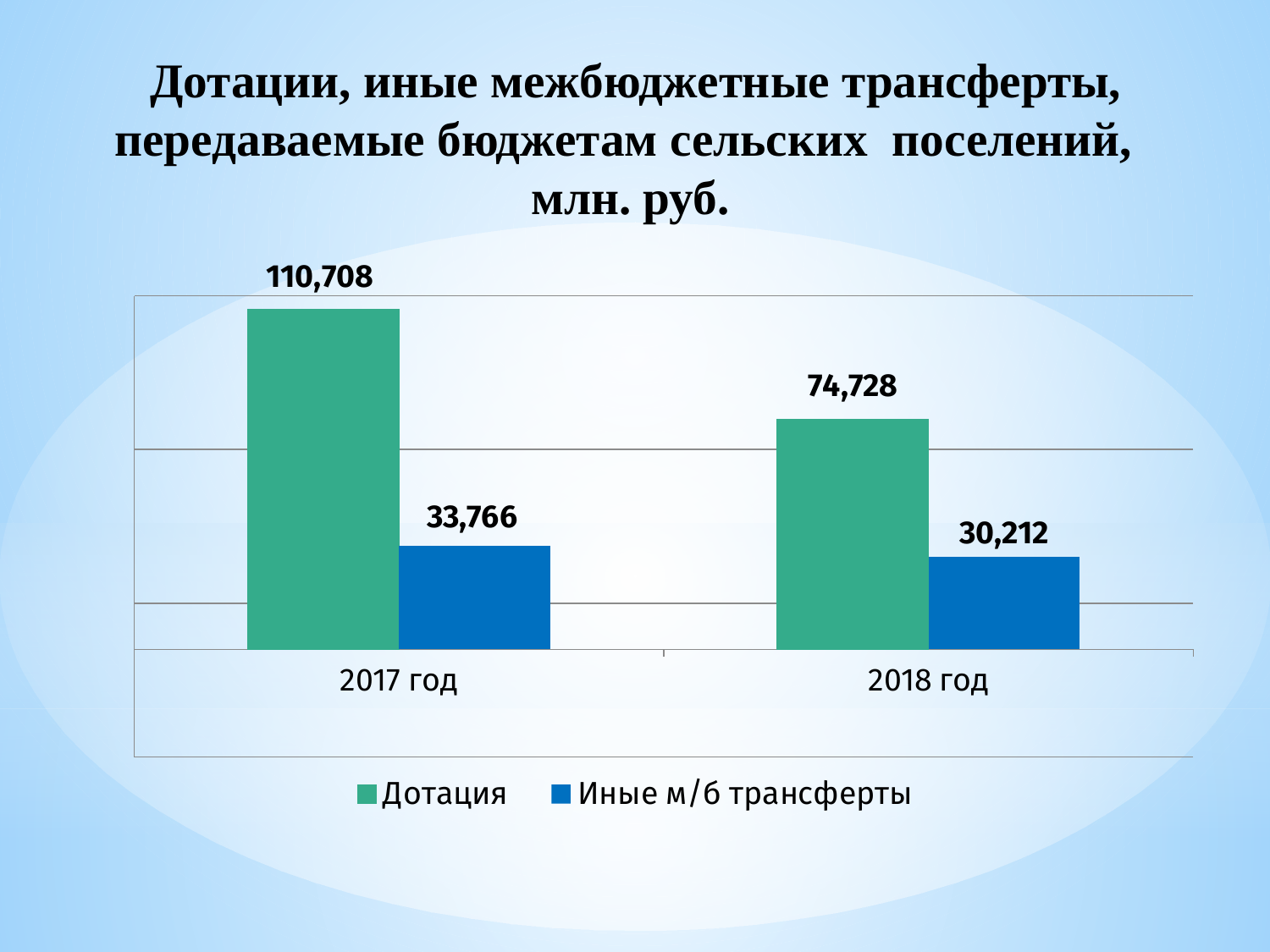

Дотации, иные межбюджетные трансферты, передаваемые бюджетам сельских  поселений,
млн. руб.

### Chart

| Category | Дотация | Иные м/б трансферты |
|---|---|---|
| 2017 год | 110707.7 | 33765.7 |
| 2018 год | 74727.7 | 30211.7 |